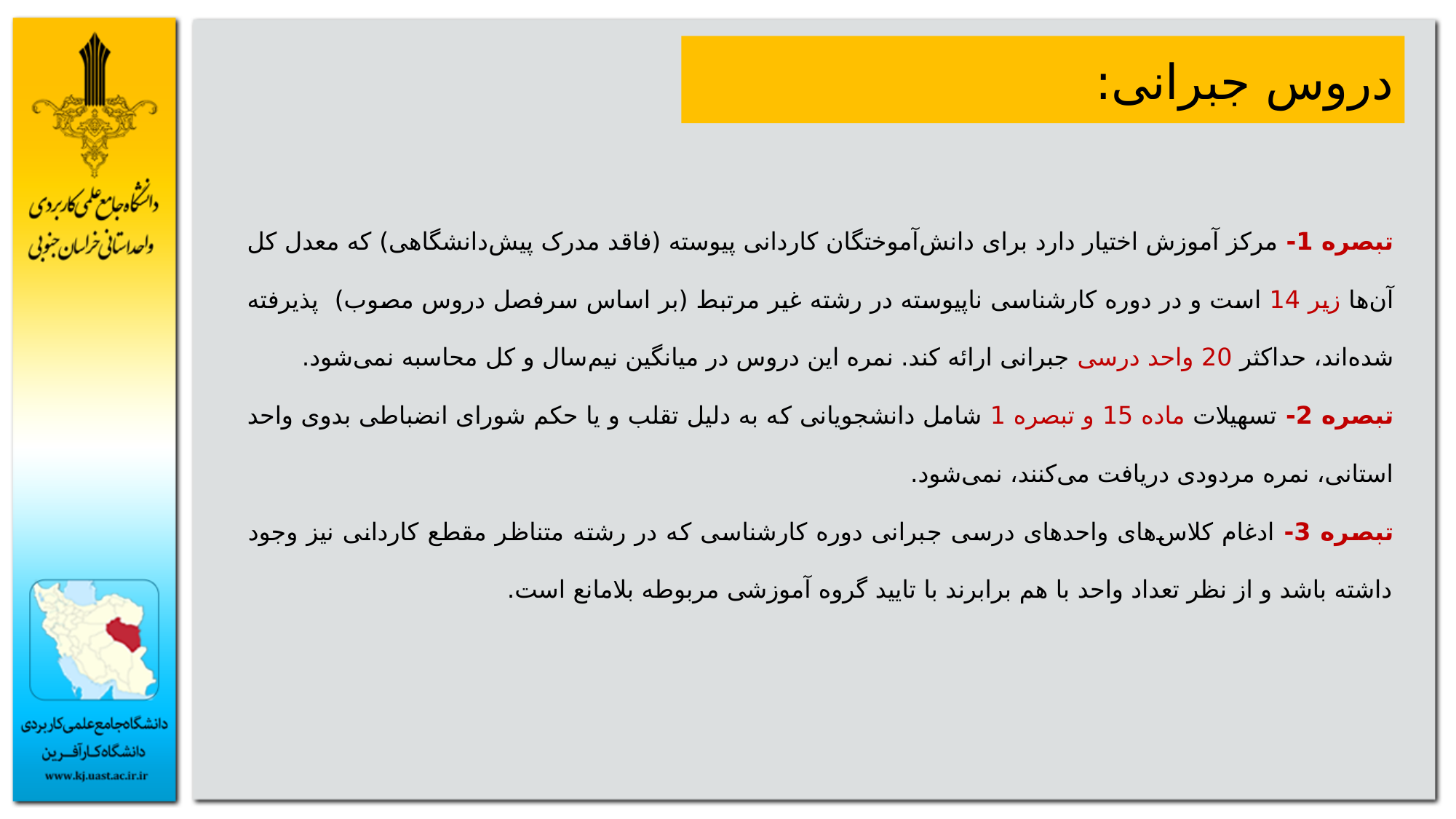

دروس جبرانی:
تبصره 1- مرکز آموزش اختیار دارد برای دانش‌آموختگان کاردانی پیوسته (فاقد مدرک پیش‌دانشگاهی) که معدل کل آن‌ها زیر 14 است و در دوره کارشناسی ناپیوسته در رشته غیر مرتبط (بر اساس سرفصل دروس مصوب)  پذیرفته شده‌اند، حداکثر 20 واحد درسی جبرانی ارائه کند. نمره این دروس در میانگین نیم‌سال و کل محاسبه نمی‌شود.
تبصره 2- تسهیلات ماده 15 و تبصره 1 شامل دانشجویانی که به دلیل تقلب و یا حکم شورای انضباطی بدوی واحد استانی، نمره مردودی دریافت می‌کنند، نمی‌شود.
تبصره 3- ادغام کلاس‌های واحدهای درسی جبرانی دوره کارشناسی که در رشته متناظر مقطع کاردانی نیز وجود داشته باشد و از نظر تعداد واحد با هم برابرند با تایید گروه آموزشی مربوطه بلامانع است.